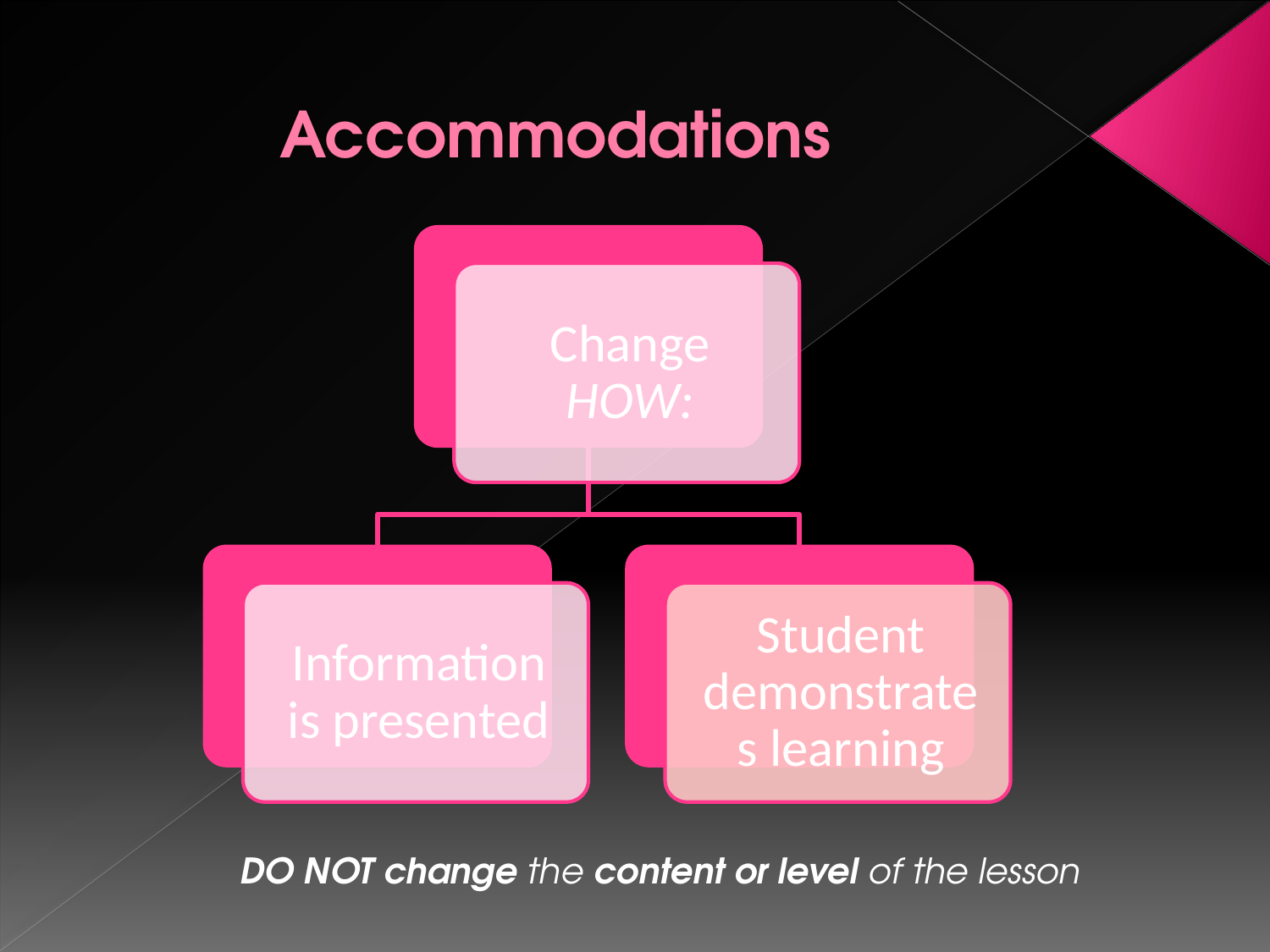

# Accommodations

Change HOW:
Information is presented
Student demonstrates learning
DO NOT change the content or level of the lesson